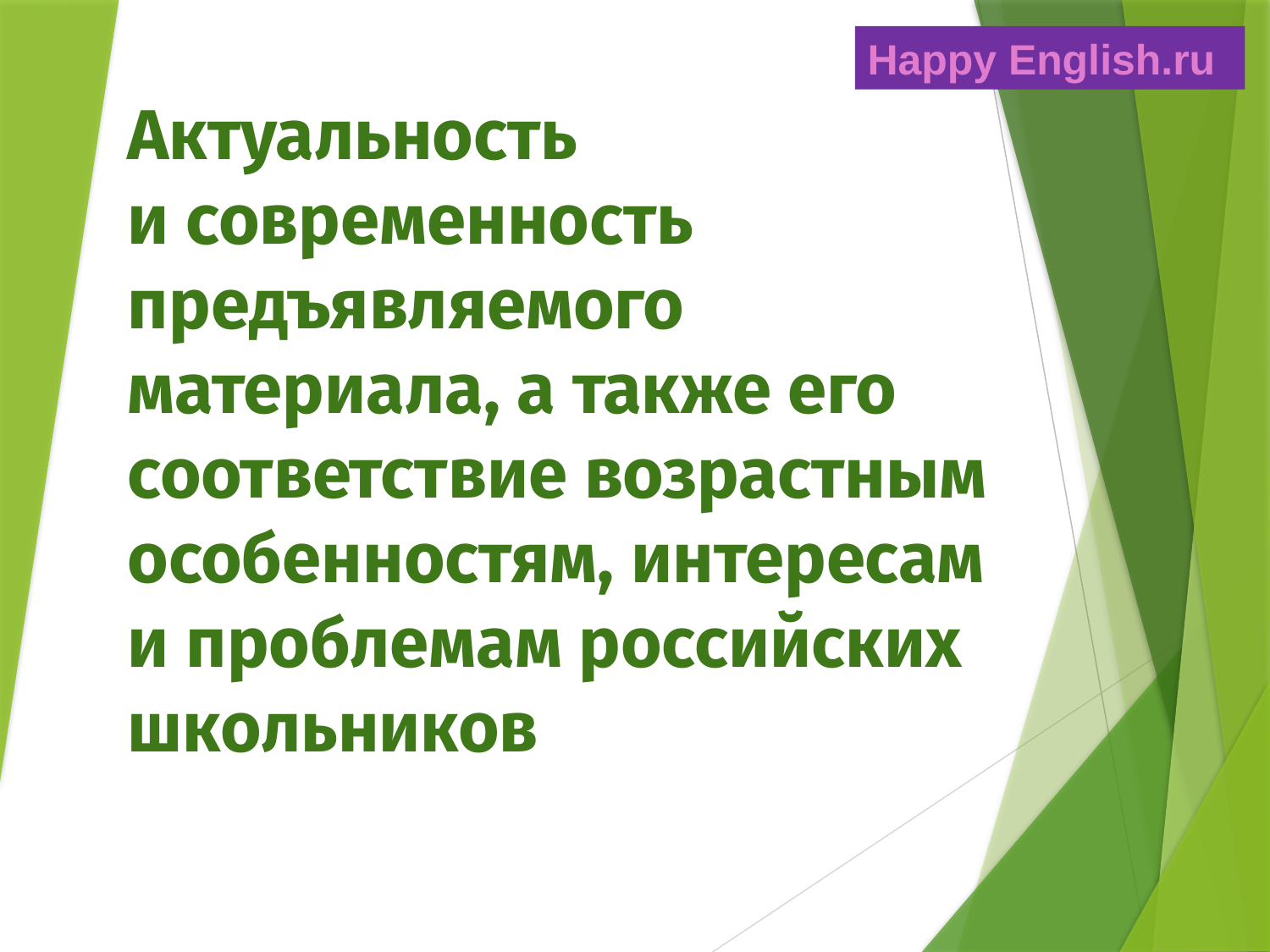

Happy English.ru
# Актуальность и современность предъявляемого материала, а также его  соответствие возрастным особенностям, интересам и проблемам российских школьников